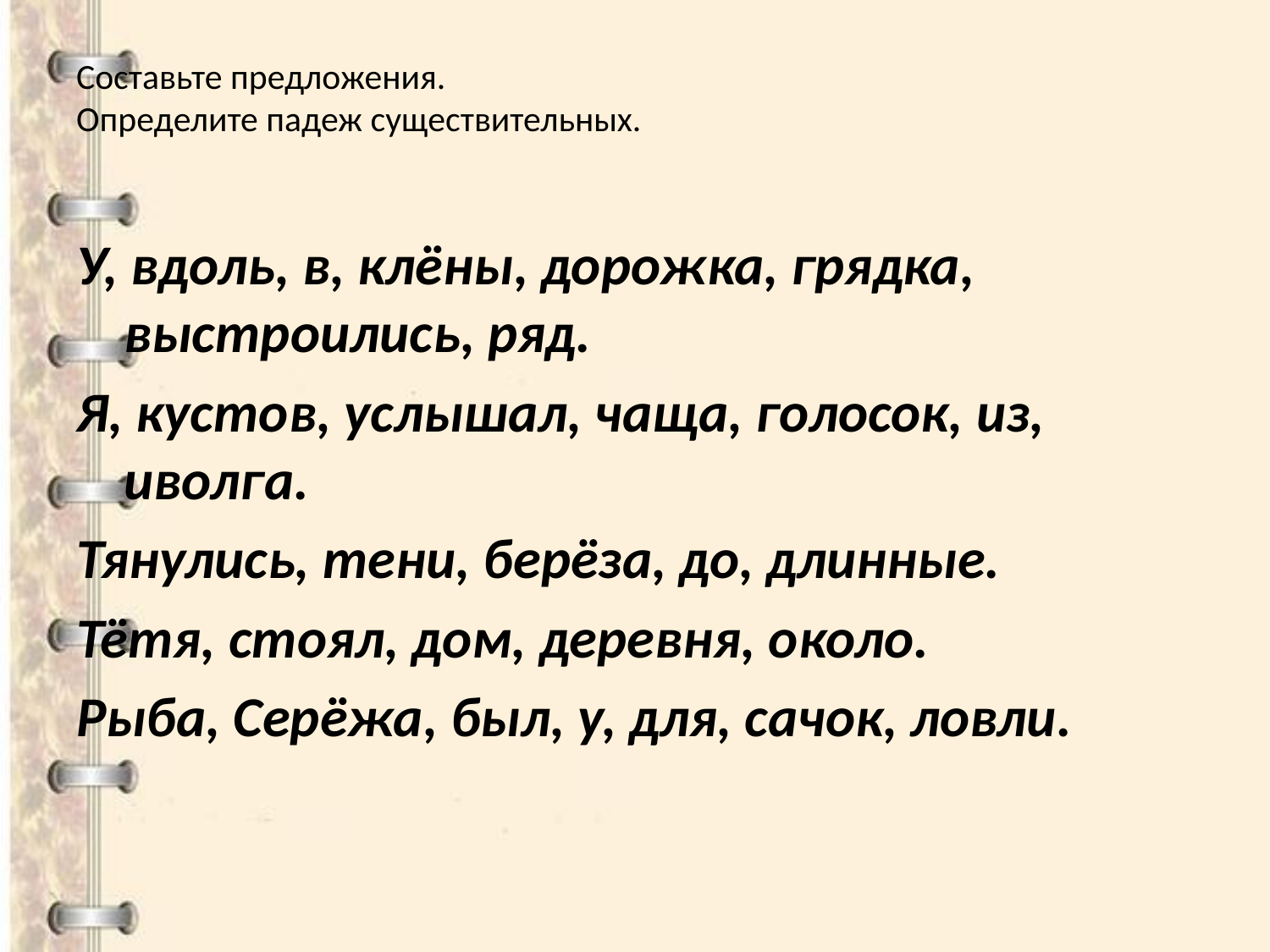

# Составьте предложения. Определите падеж существительных.
У, вдоль, в, клёны, дорожка, грядка, выстроились, ряд.
Я, кустов, услышал, чаща, голосок, из, иволга.
Тянулись, тени, берёза, до, длинные.
Тётя, стоял, дом, деревня, около.
Рыба, Серёжа, был, у, для, сачок, ловли.